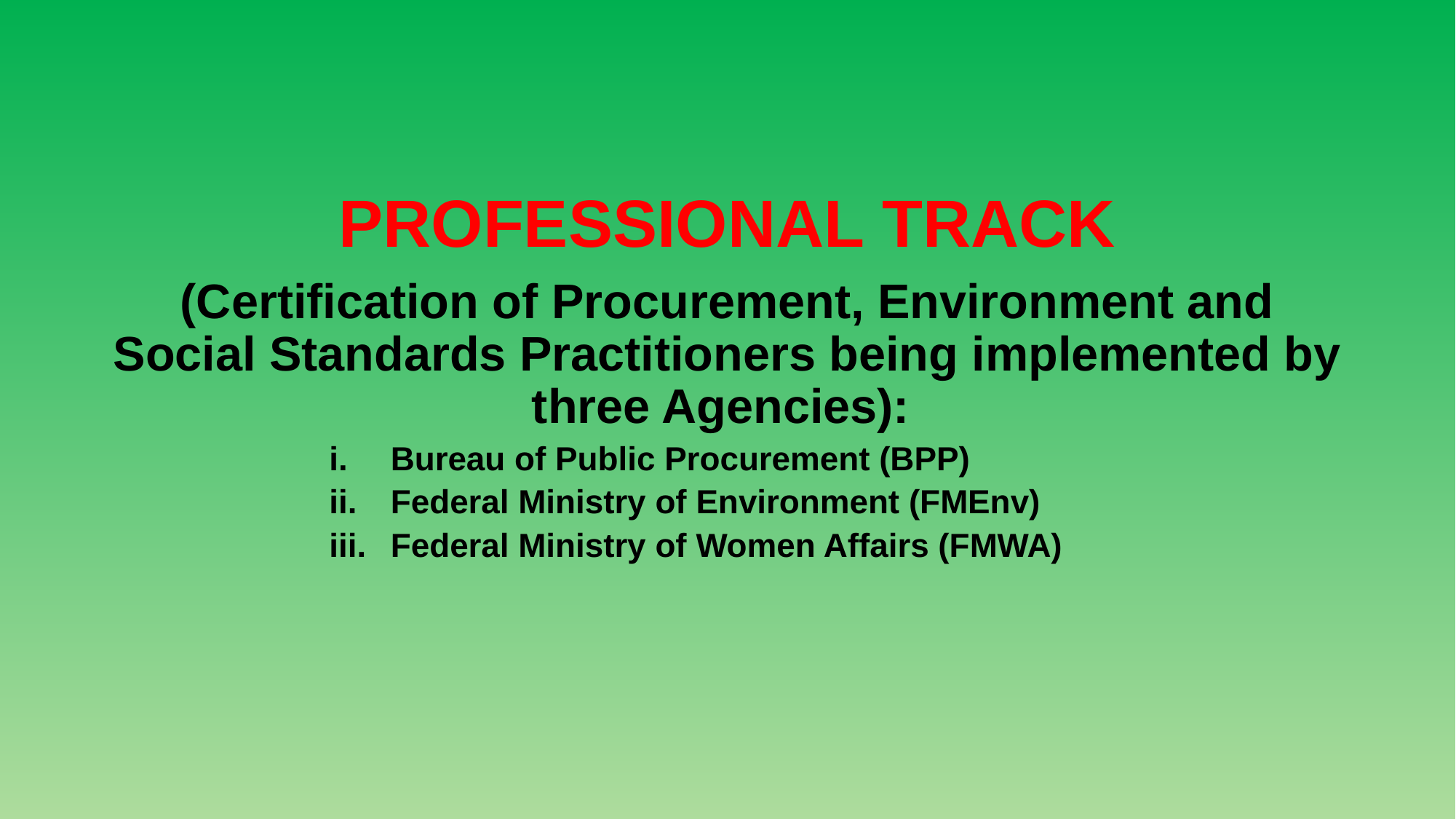

PROFESSIONAL TRACK
(Certification of Procurement, Environment and Social Standards Practitioners being implemented by three Agencies):
Bureau of Public Procurement (BPP)
Federal Ministry of Environment (FMEnv)
Federal Ministry of Women Affairs (FMWA)